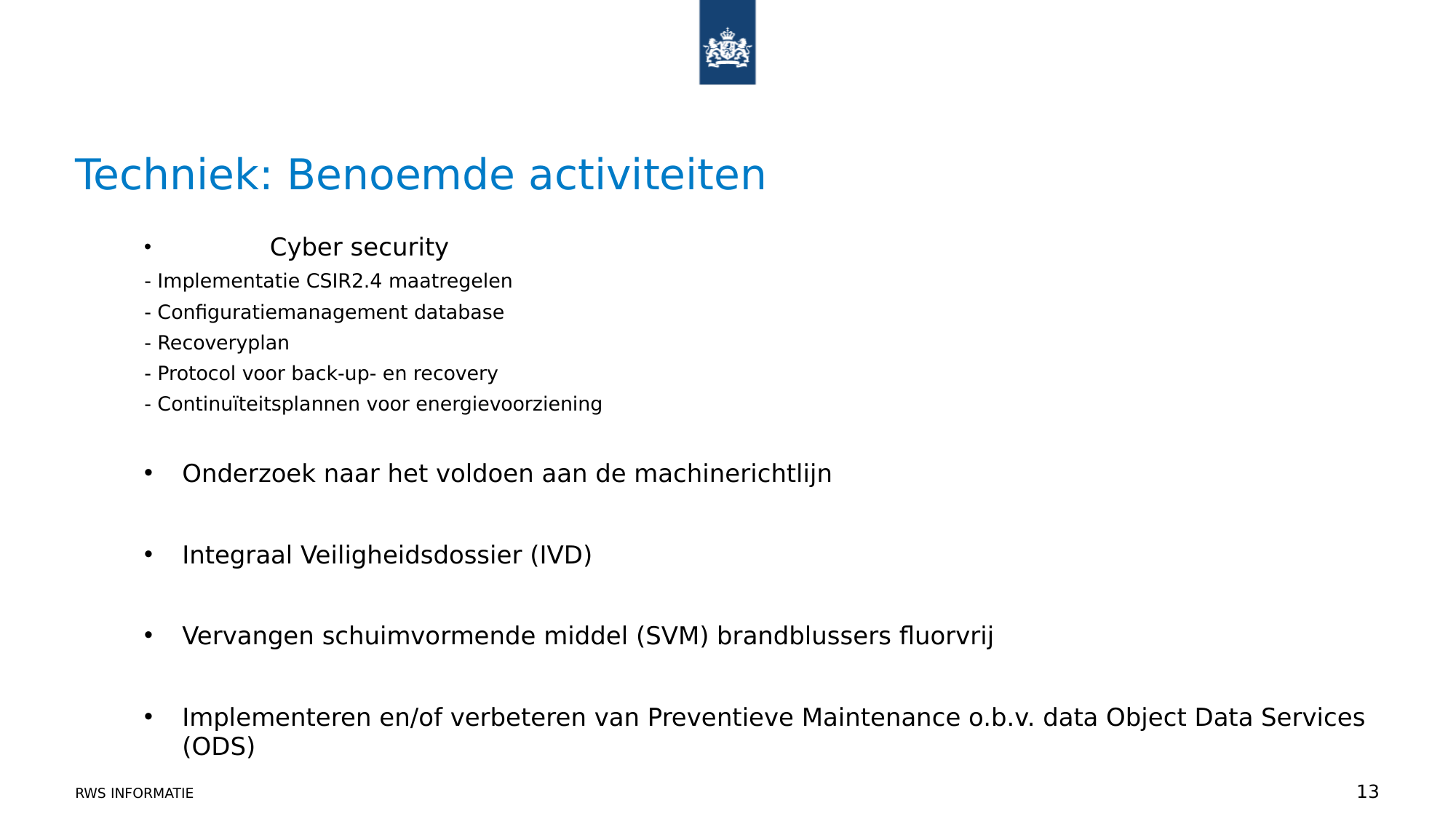

# Techniek: Benoemde activiteiten
	Cyber security
		- Implementatie CSIR2.4 maatregelen
		- Configuratiemanagement database
		- Recoveryplan
		- Protocol voor back-up- en recovery
		- Continuïteitsplannen voor energievoorziening

Onderzoek naar het voldoen aan de machinerichtlijn

Integraal Veiligheidsdossier (IVD)

Vervangen schuimvormende middel (SVM) brandblussers fluorvrij

Implementeren en/of verbeteren van Preventieve Maintenance o.b.v. data Object Data Services (ODS)

RWS Informatie
13